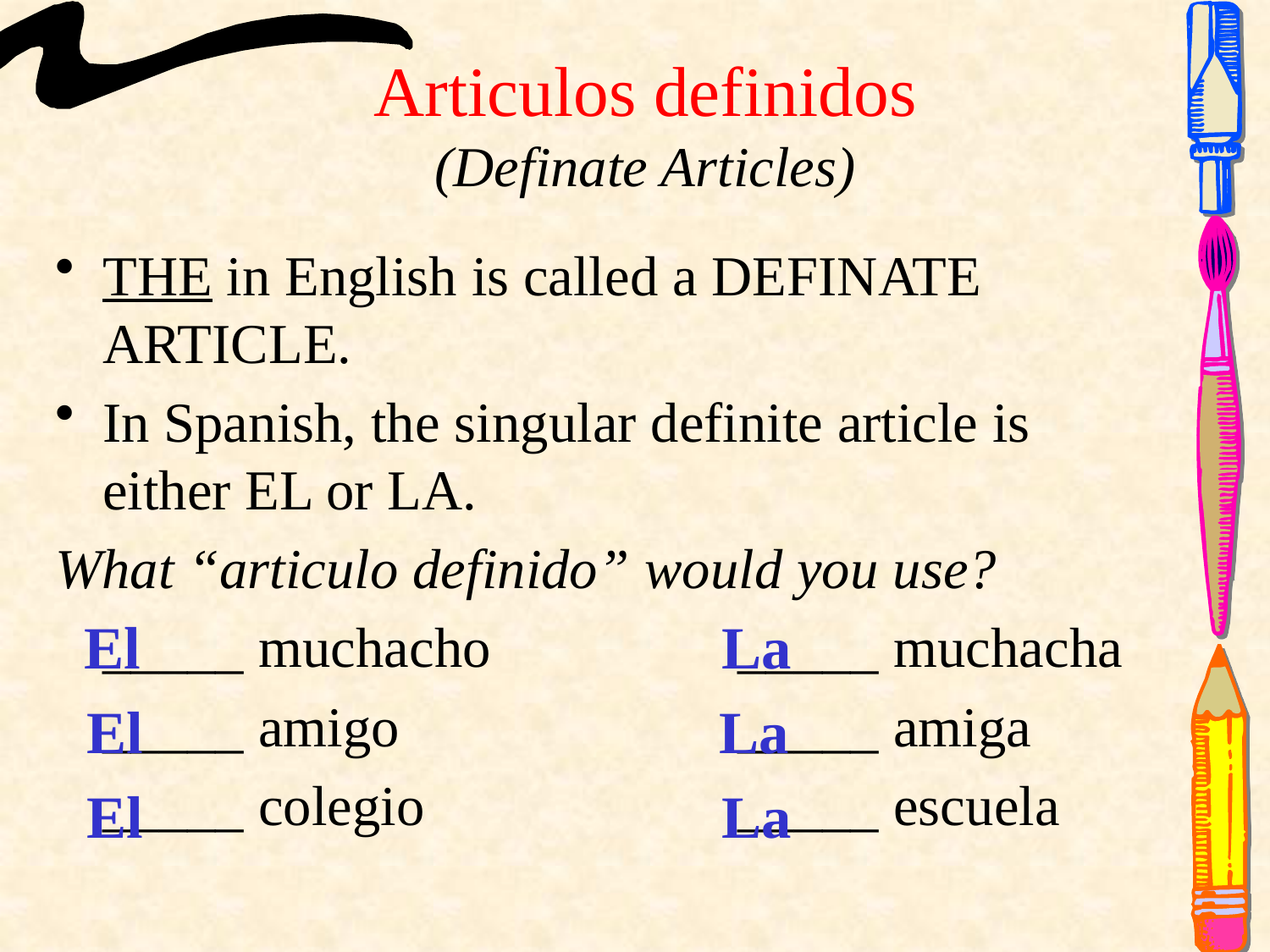

# Articulos definidos (Definate Articles)
THE in English is called a DEFINATE ARTICLE.
In Spanish, the singular definite article is either EL or LA.
What “articulo definido” would you use?
	_____ muchacho		_____ muchacha
	_____ amigo			_____ amiga
	_____ colegio			_____ escuela

El
La
El
La
El
La